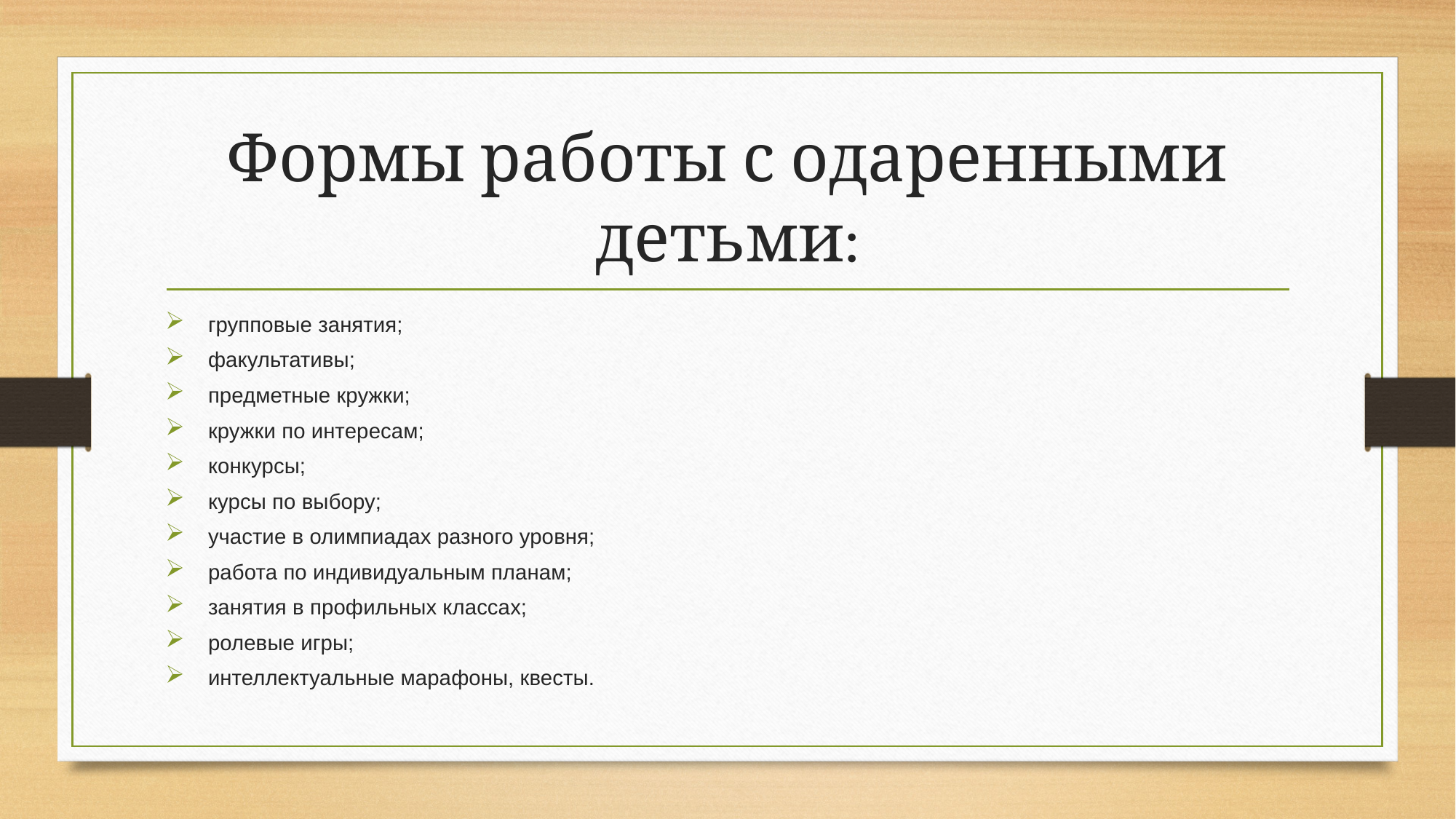

# Формы работы с одаренными детьми:
 групповые занятия;
 факультативы;
 предметные кружки;
 кружки по интересам;
 конкурсы;
 курсы по выбору;
 участие в олимпиадах разного уровня;
 работа по индивидуальным планам;
 занятия в профильных классах;
 ролевые игры;
 интеллектуальные марафоны, квесты.